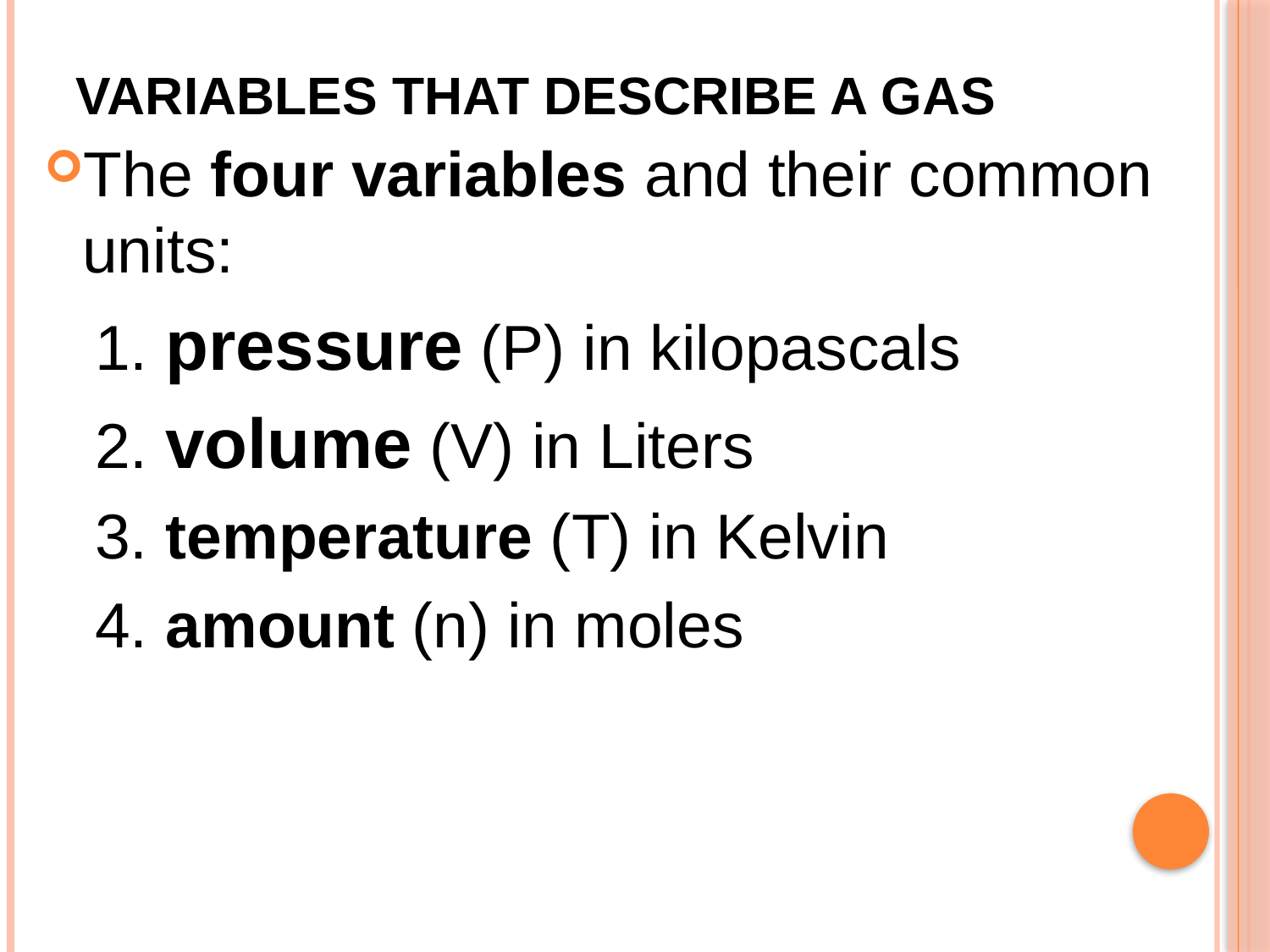

# Variables that describe a Gas
The four variables and their common units:
1. pressure (P) in kilopascals
2. volume (V) in Liters
3. temperature (T) in Kelvin
4. amount (n) in moles